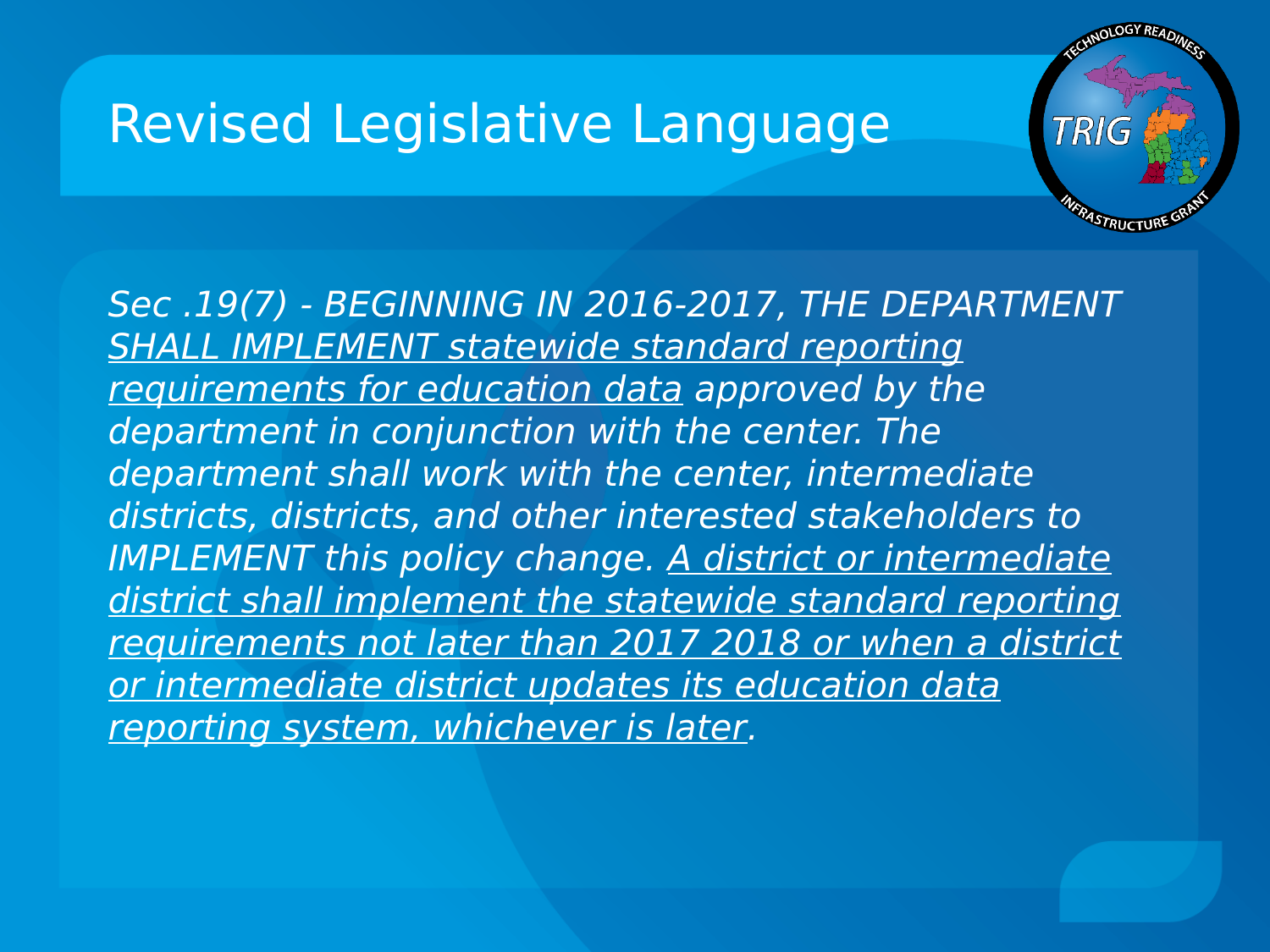

# Revised Legislative Language
Sec .19(7) - BEGINNING IN 2016-2017, THE DEPARTMENT SHALL IMPLEMENT statewide standard reporting requirements for education data approved by the department in conjunction with the center. The department shall work with the center, intermediate districts, districts, and other interested stakeholders to IMPLEMENT this policy change. A district or intermediate district shall implement the statewide standard reporting requirements not later than 2017 2018 or when a district or intermediate district updates its education data reporting system, whichever is later.